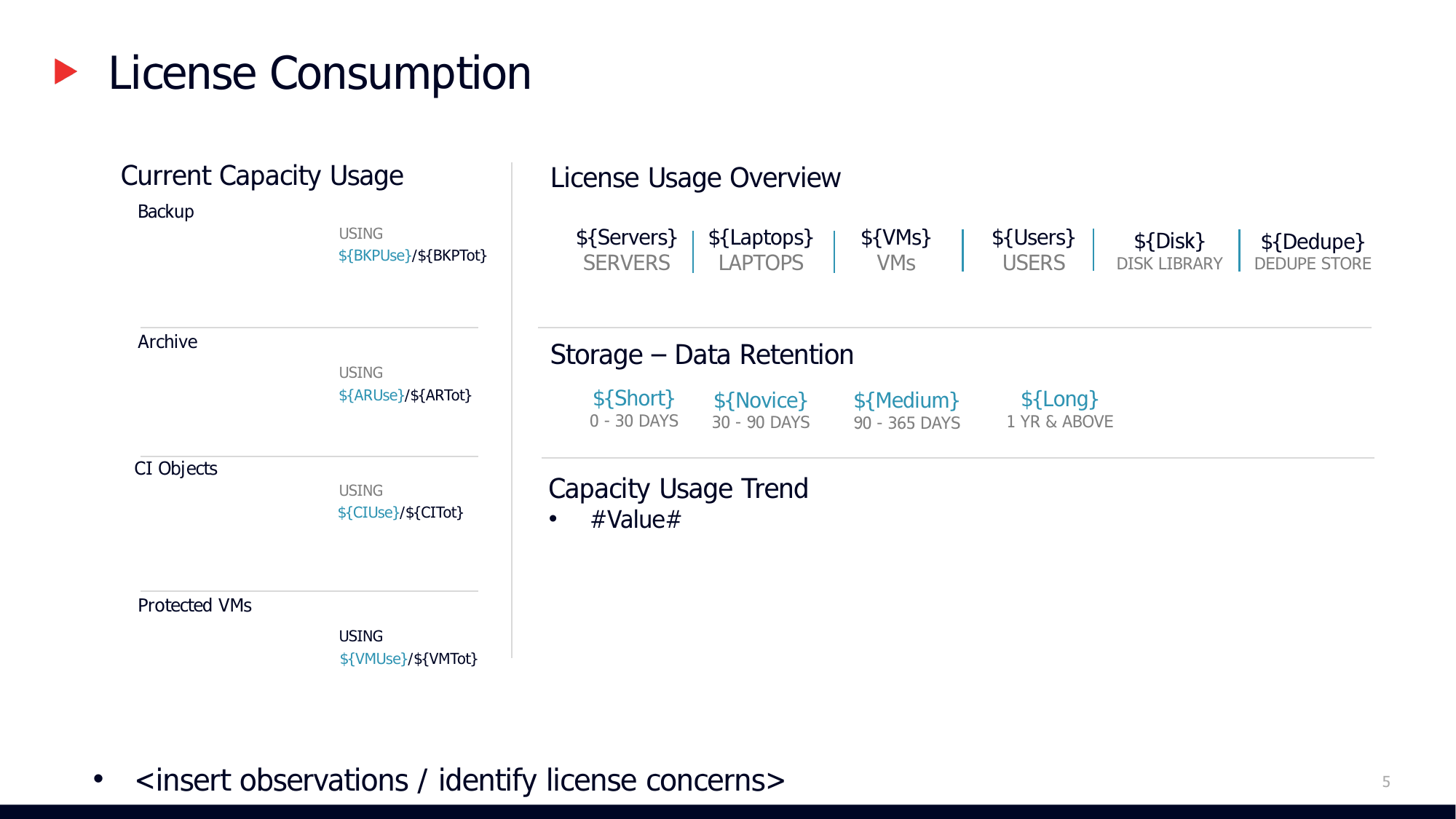

# License Consumption
Current Capacity Usage
License Usage Overview

### Chart: Backup

| Category | Sales |
|---|---|
| Using | 0.0 |
USING
${Servers}
SERVERS
${Laptops}
LAPTOPS
${VMs}
VMs
${Users}
USERS
${Disk}
DISK LIBRARY
${Dedupe}
DEDUPE STORE
${BKPUse}/${BKPTot}

### Chart: Archive

| Category | Sales |
|---|---|
| Using | 0.0 |
Storage – Data Retention
USING
${Short}
0 - 30 DAYS
${ARUse}/${ARTot}
${Long}
1 YR & ABOVE
${Novice}
30 - 90 DAYS
${Medium}
90 - 365 DAYS

### Chart: CI Objects

| Category | Sales |
|---|---|
| Using | 0.0 |
Capacity Usage Trend
#Value#
USING
${CIUse}/${CITot}

### Chart: Protected VMs

| Category | Sales |
|---|---|
| Using | 0.0 |
USING
${VMUse}/${VMTot}
<insert observations / identify license concerns>
5